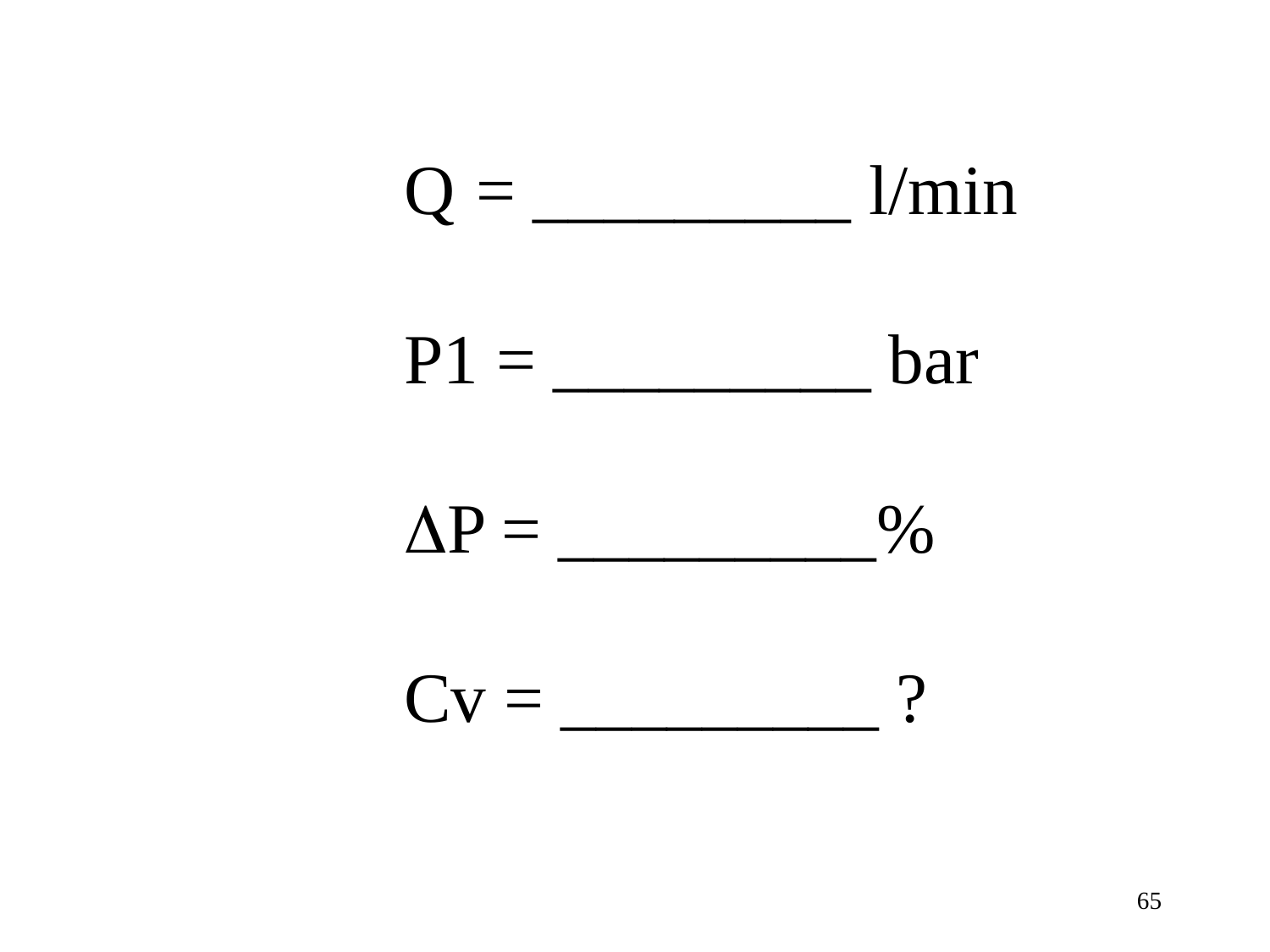

Q  = _________ l/min

P1 = _________ bar

ΔP = _________%

Cv = _________ ?
65